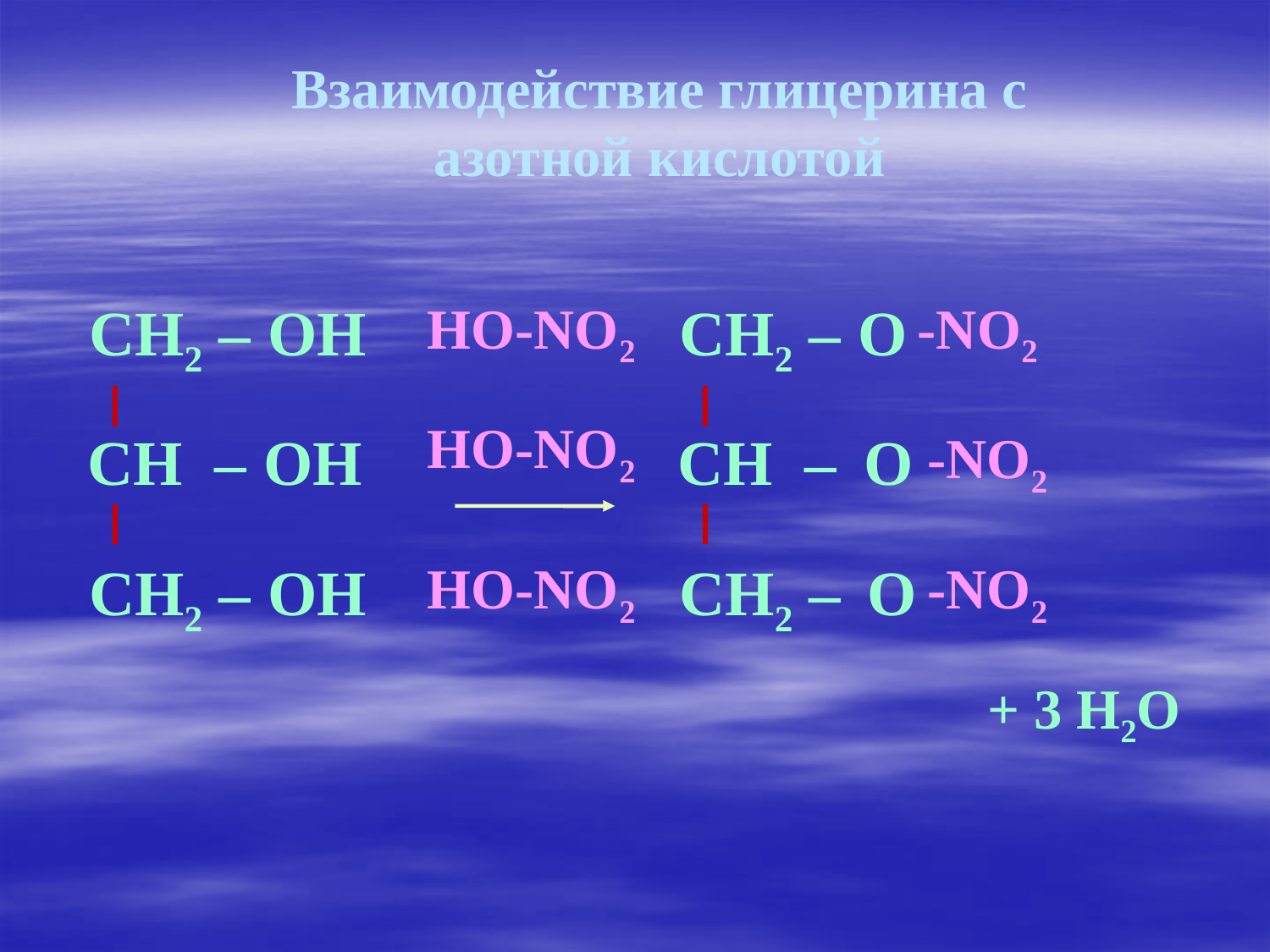

Взаимодействие глицерина с азотной кислотой
ОН
HO-NO2
О
-NO2
СН2 –
СН2 –

HO-NO2
СН  –
 ОН
СН  –
 О
-NO2

СН2 –
ОН
HO-NO2
СН2 –
О
-NO2
+ 3 H2O